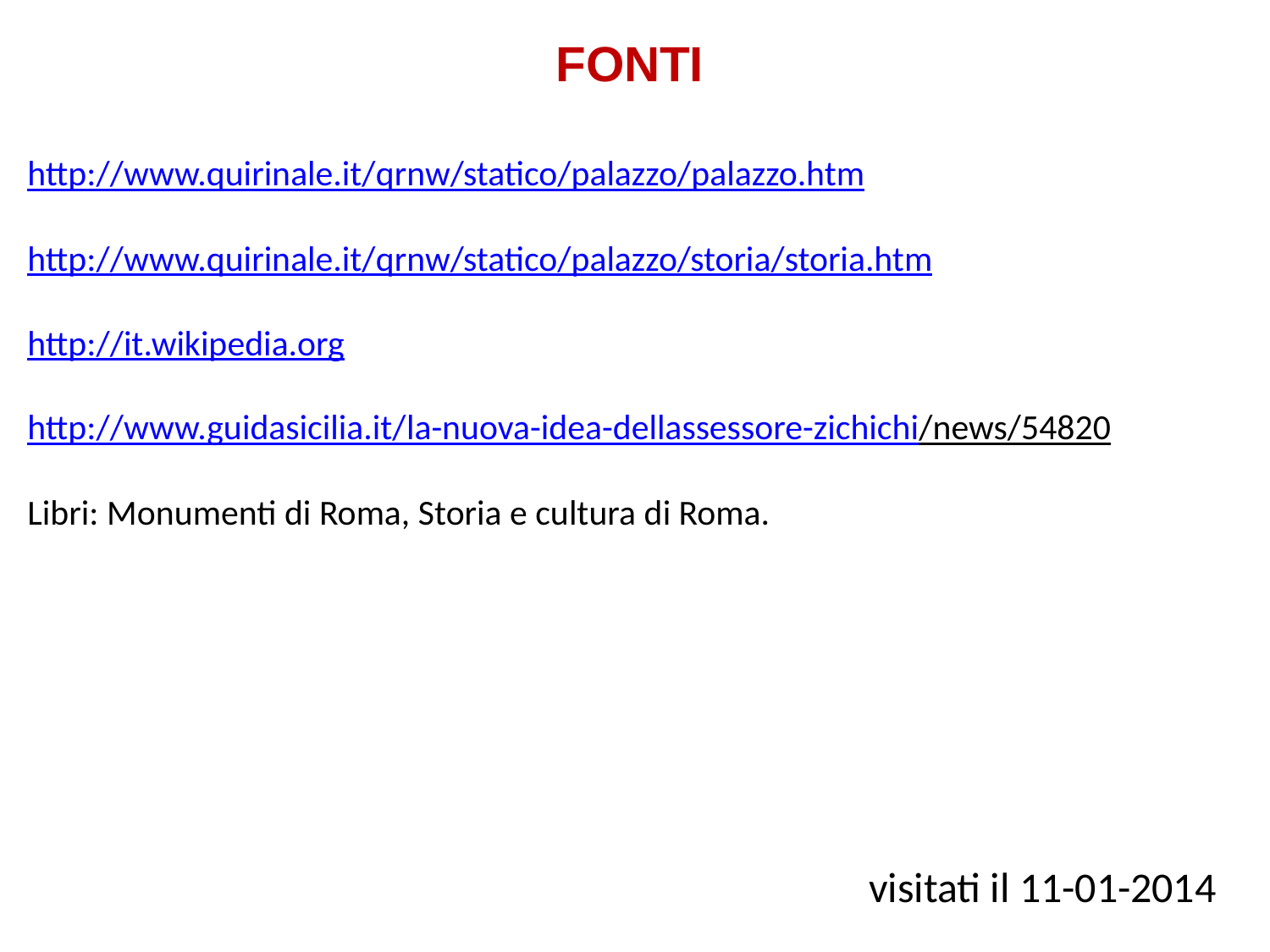

FONTI

http://www.quirinale.it/qrnw/statico/palazzo/palazzo.htm

http://www.quirinale.it/qrnw/statico/palazzo/storia/storia.htm

http://it.wikipedia.org

http://www.guidasicilia.it/la-nuova-idea-dellassessore-zichichi/news/54820

Libri: Monumenti di Roma, Storia e cultura di Roma.

                                                                           visitati il 11-01-2014